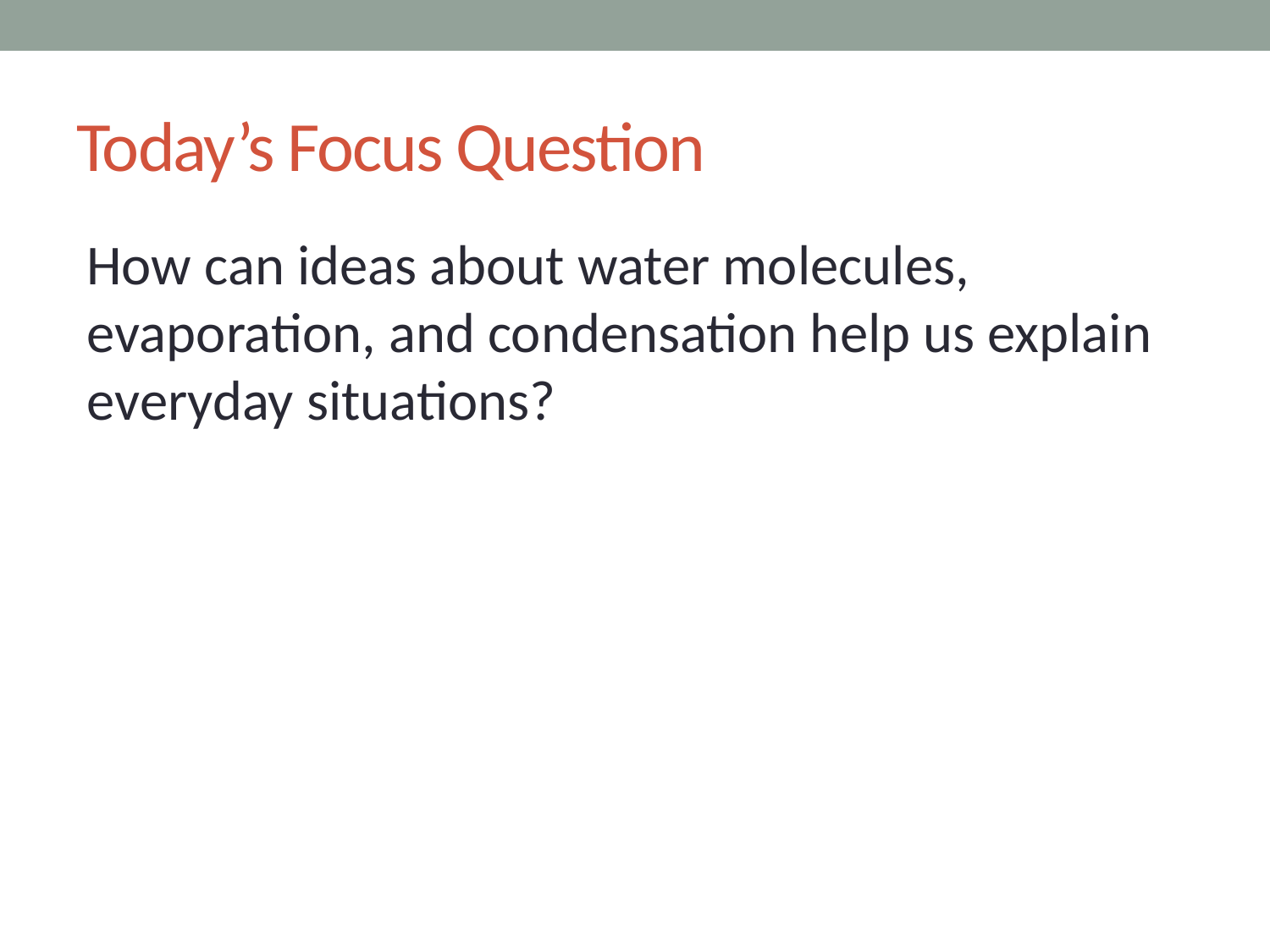

# Today’s Focus Question
How can ideas about water molecules, evaporation, and condensation help us explain everyday situations?